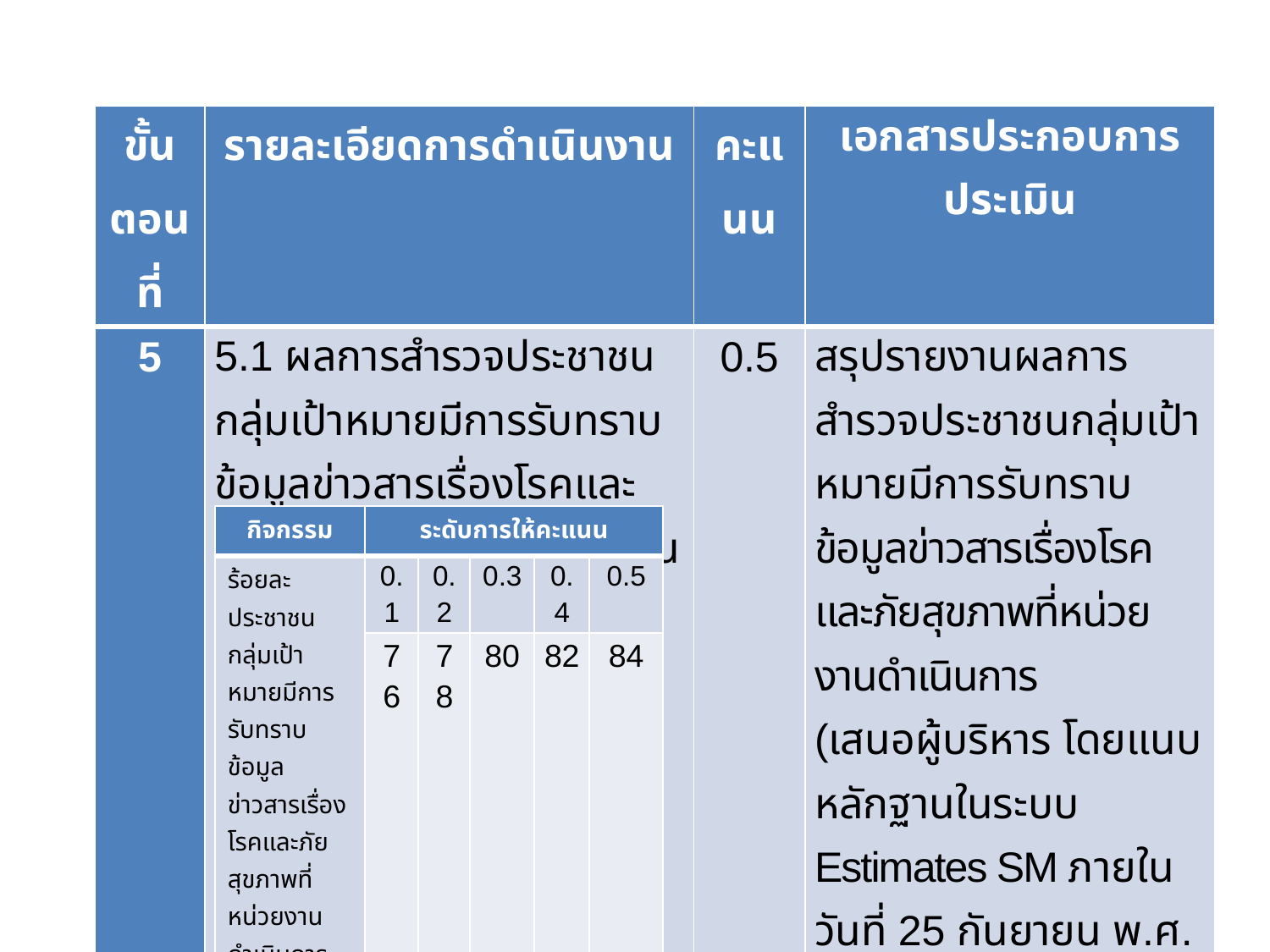

| ขั้นตอนที่ | รายละเอียดการดำเนินงาน | คะแนน | เอกสารประกอบการประเมิน |
| --- | --- | --- | --- |
| 5 | 5.1 ผลการสำรวจประชาชนกลุ่มเป้าหมายมีการรับทราบข้อมูลข่าวสารเรื่องโรคและภัยสุขภาพที่หน่วยงานดำเนินการ เกณฑ์การให้คะแนน | 0.5 | สรุปรายงานผลการสำรวจประชาชนกลุ่มเป้าหมายมีการรับทราบข้อมูลข่าวสารเรื่องโรคและภัยสุขภาพที่หน่วยงานดำเนินการ (เสนอผู้บริหาร โดยแนบหลักฐานในระบบ Estimates SM ภายในวันที่ 25 กันยายน พ.ศ. 2562) |
| กิจกรรม | ระดับการให้คะแนน |  |  |  |  |
| --- | --- | --- | --- | --- | --- |
| ร้อยละประชาชนกลุ่มเป้าหมายมีการรับทราบข้อมูลข่าวสารเรื่องโรคและภัยสุขภาพที่หน่วยงานดำเนินการ | 0.1 | 0.2 | 0.3 | 0.4 | 0.5 |
|  | 76 | 78 | 80 | 82 | 84 |